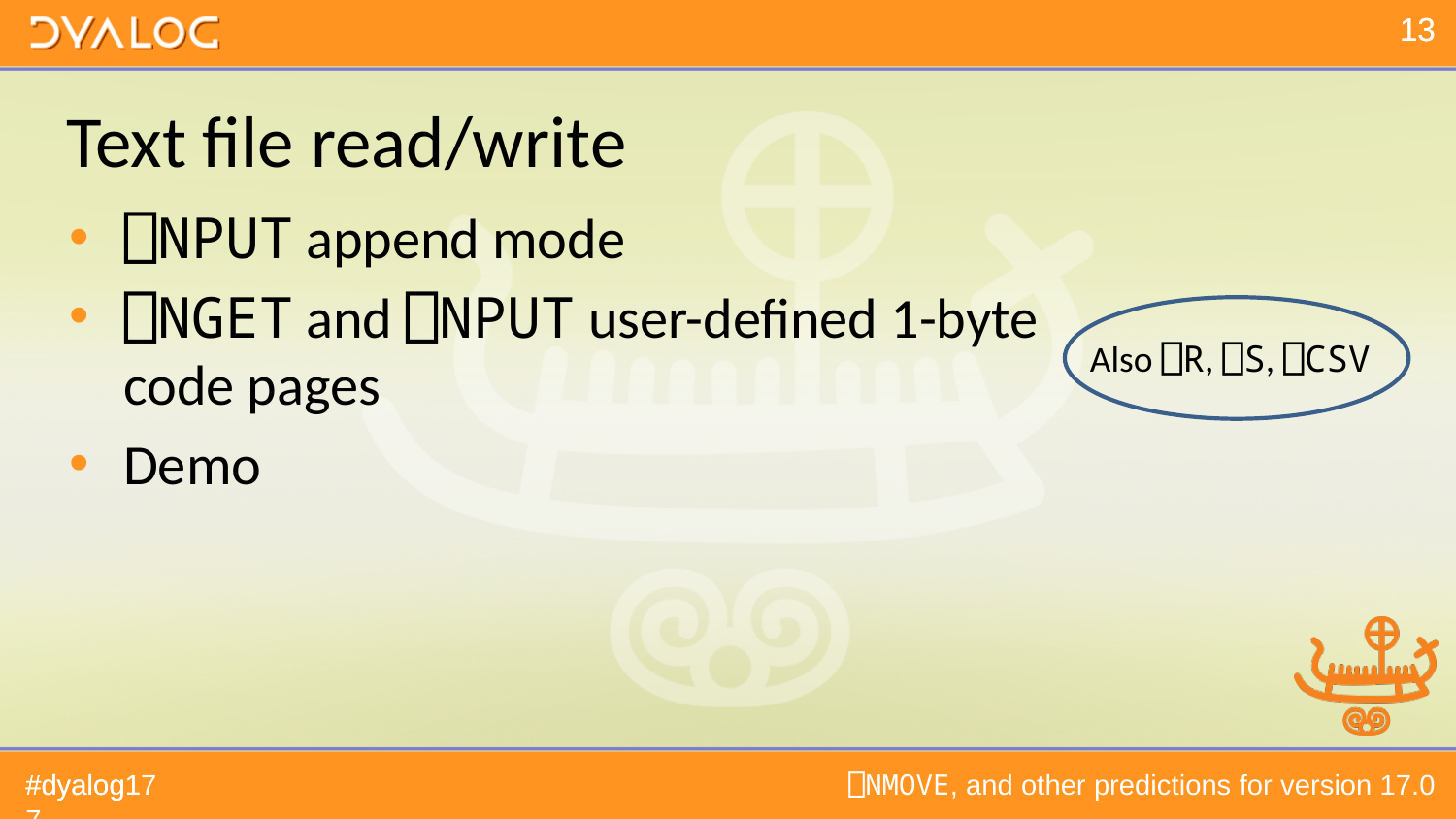

# Text file read/write
⎕NPUT append mode
⎕NGET and ⎕NPUT user-defined 1-byte code pages
Demo

Also ⎕R, ⎕S, ⎕CSV